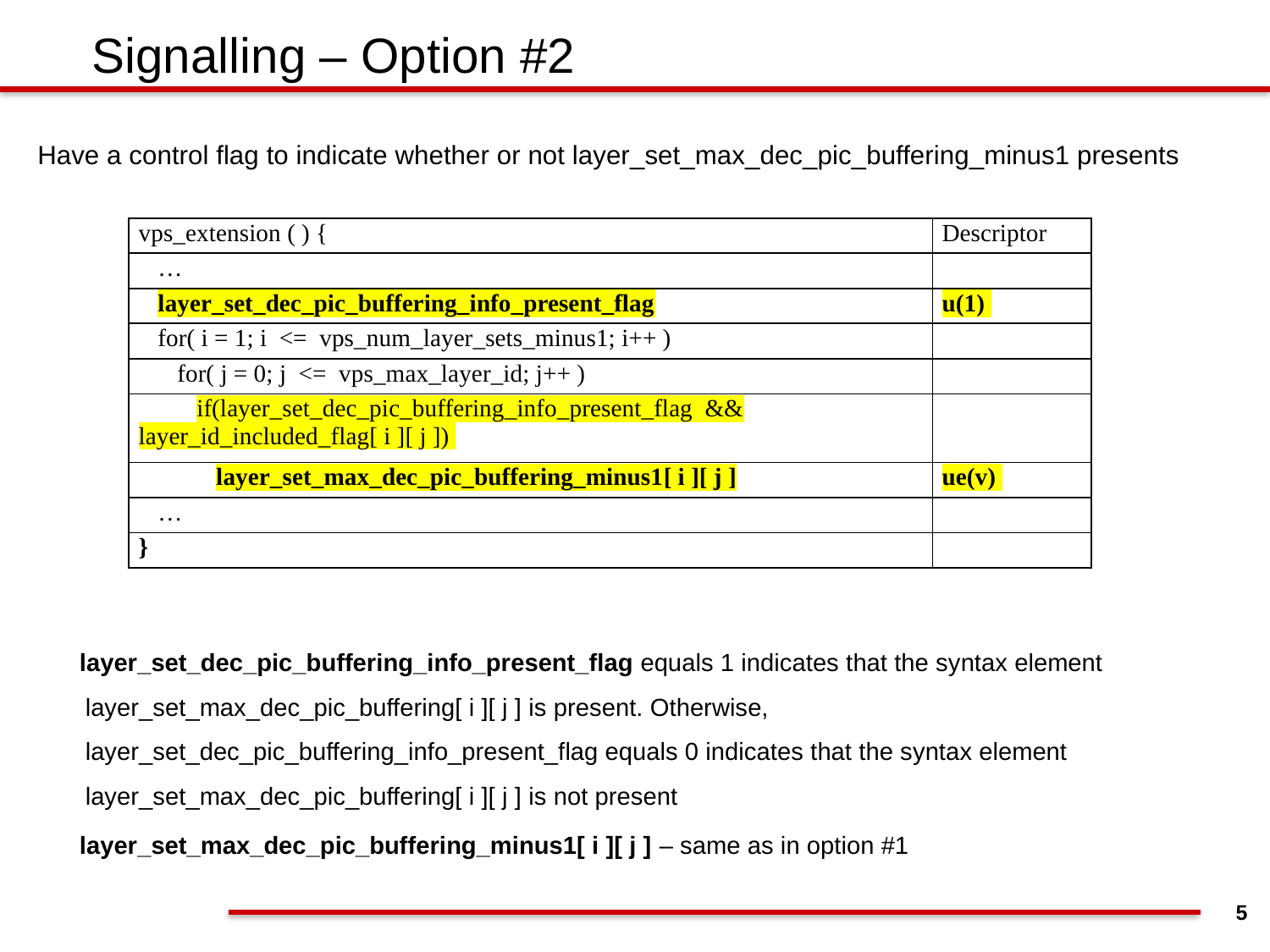

# Signalling – Option #2
Have a control flag to indicate whether or not layer_set_max_dec_pic_buffering_minus1 presents
| vps\_extension ( ) { | Descriptor |
| --- | --- |
| … |  |
| layer\_set\_dec\_pic\_buffering\_info\_present\_flag | u(1) |
| for( i = 1; i <= vps\_num\_layer\_sets\_minus1; i++ ) |  |
| for( j = 0; j <= vps\_max\_layer\_id; j++ ) |  |
| if(layer\_set\_dec\_pic\_buffering\_info\_present\_flag && layer\_id\_included\_flag[ i ][ j ]) |  |
| layer\_set\_max\_dec\_pic\_buffering\_minus1[ i ][ j ] | ue(v) |
| … |  |
| } |  |
      layer_set_dec_pic_buffering_info_present_flag equals 1 indicates that the syntax element layer_set_max_dec_pic_buffering[ i ][ j ] is present. Otherwise, layer_set_dec_pic_buffering_info_present_flag equals 0 indicates that the syntax element layer_set_max_dec_pic_buffering[ i ][ j ] is not present
      layer_set_max_dec_pic_buffering_minus1[ i ][ j ] – same as in option #1
5